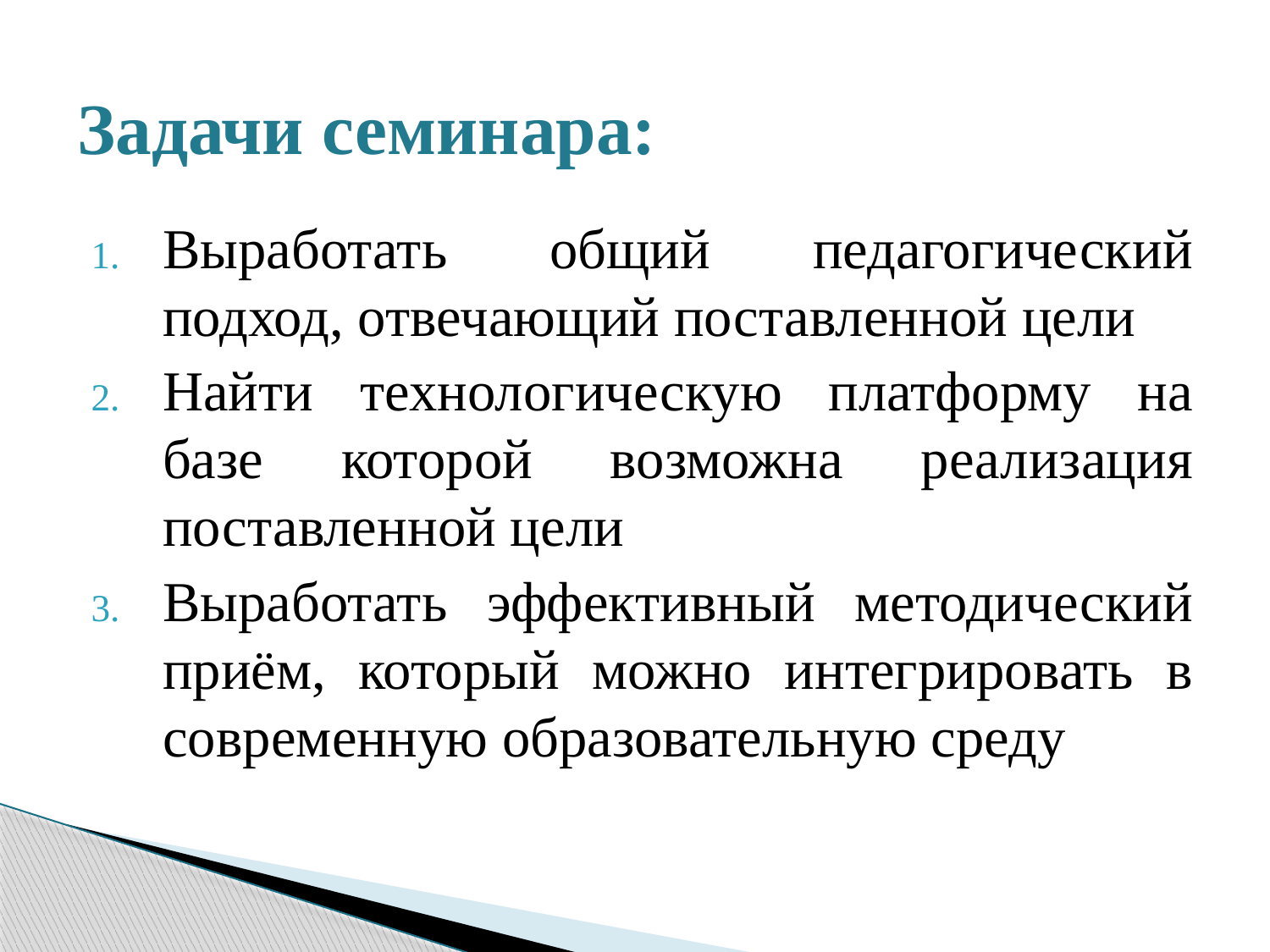

# Задачи семинара:
Выработать общий педагогический подход, отвечающий поставленной цели
Найти технологическую платформу на базе которой возможна реализация поставленной цели
Выработать эффективный методический приём, который можно интегрировать в современную образовательную среду